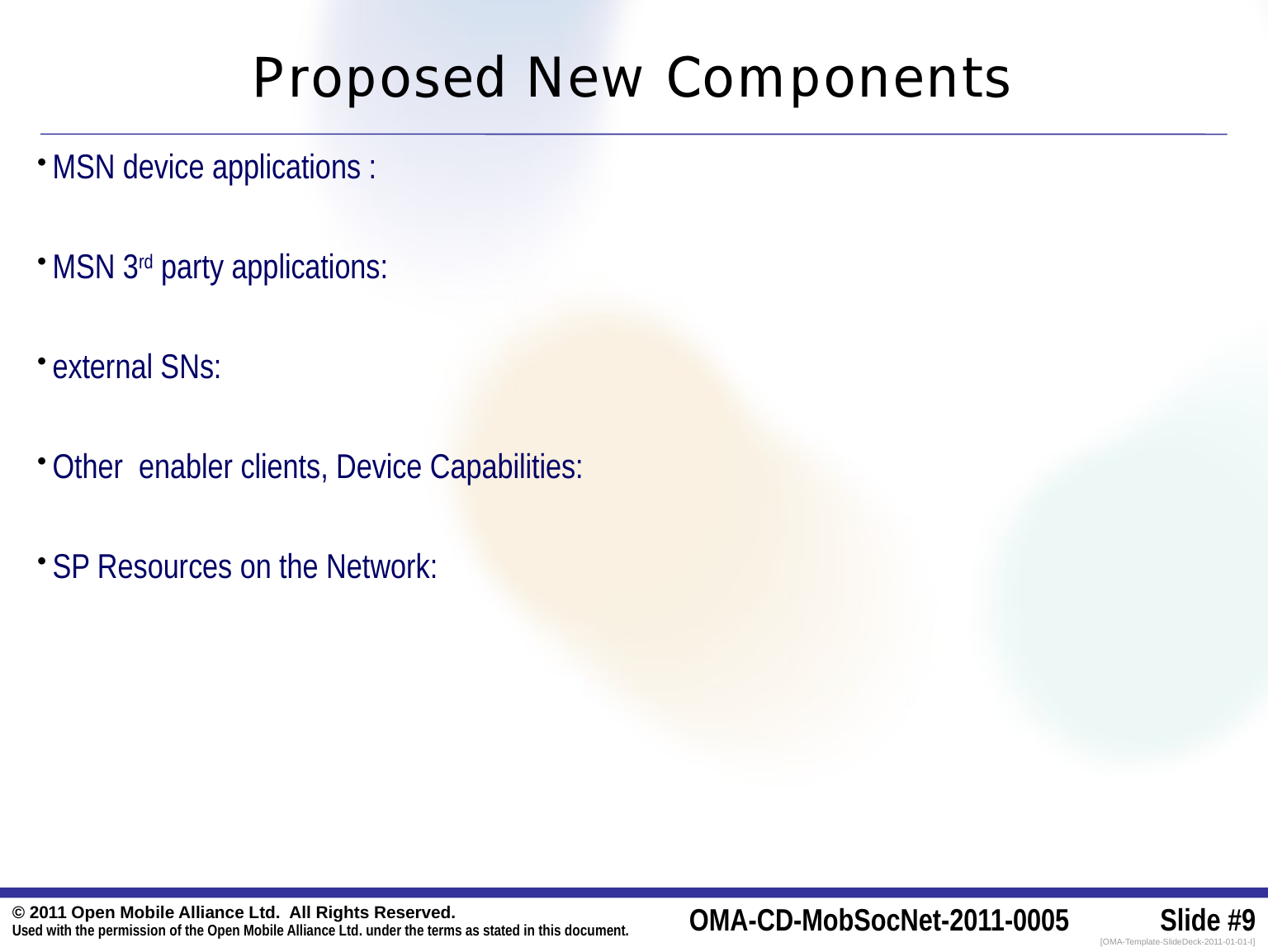

# Proposed New Components
MSN device applications :

MSN 3rd party applications:

external SNs:

Other  enabler clients, Device Capabilities:

SP Resources on the Network: